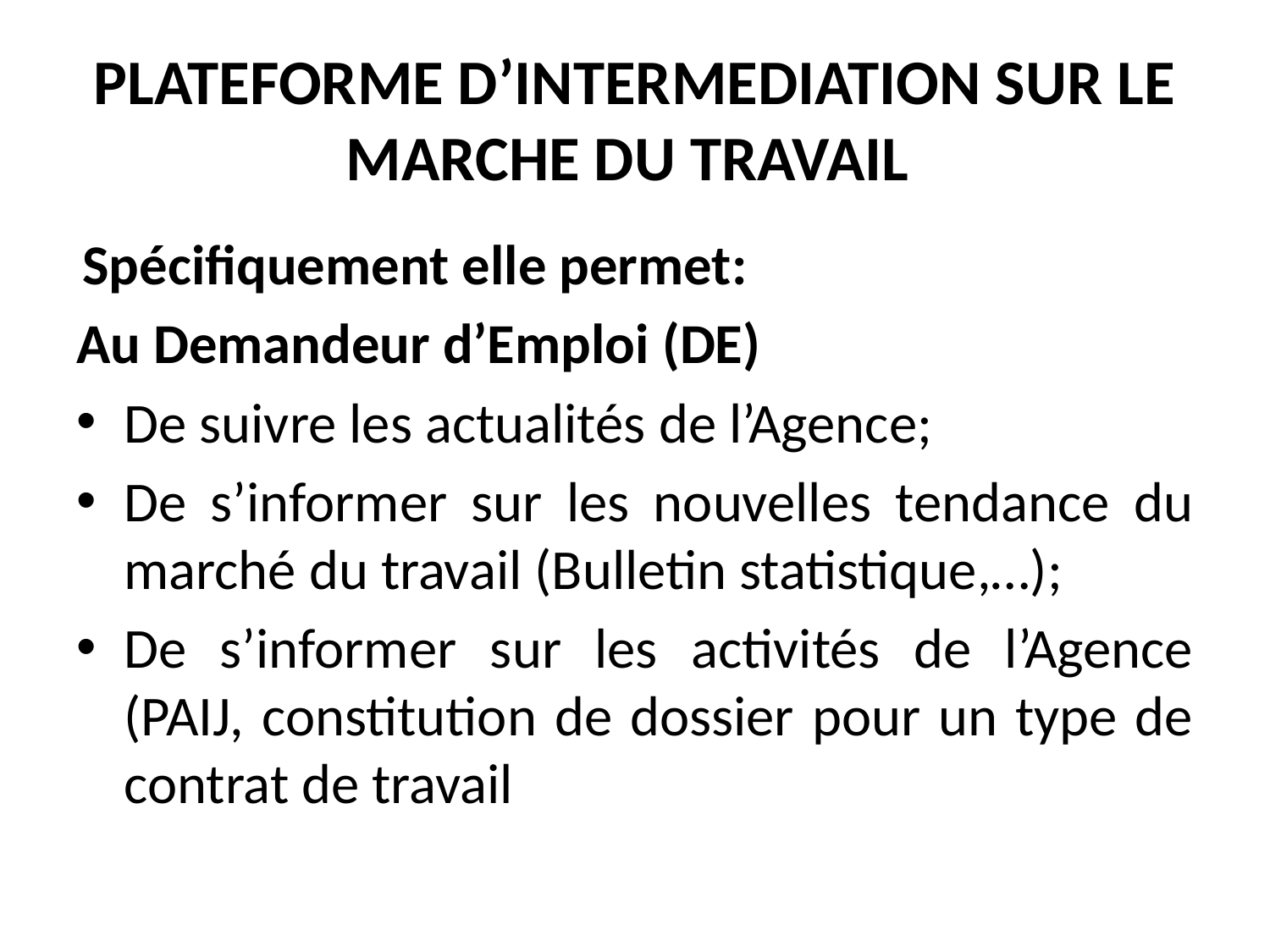

# PLATEFORME D’INTERMEDIATION SUR LE MARCHE DU TRAVAIL
Spécifiquement elle permet:
Au Demandeur d’Emploi (DE)
De suivre les actualités de l’Agence;
De s’informer sur les nouvelles tendance du marché du travail (Bulletin statistique,…);
De s’informer sur les activités de l’Agence (PAIJ, constitution de dossier pour un type de contrat de travail